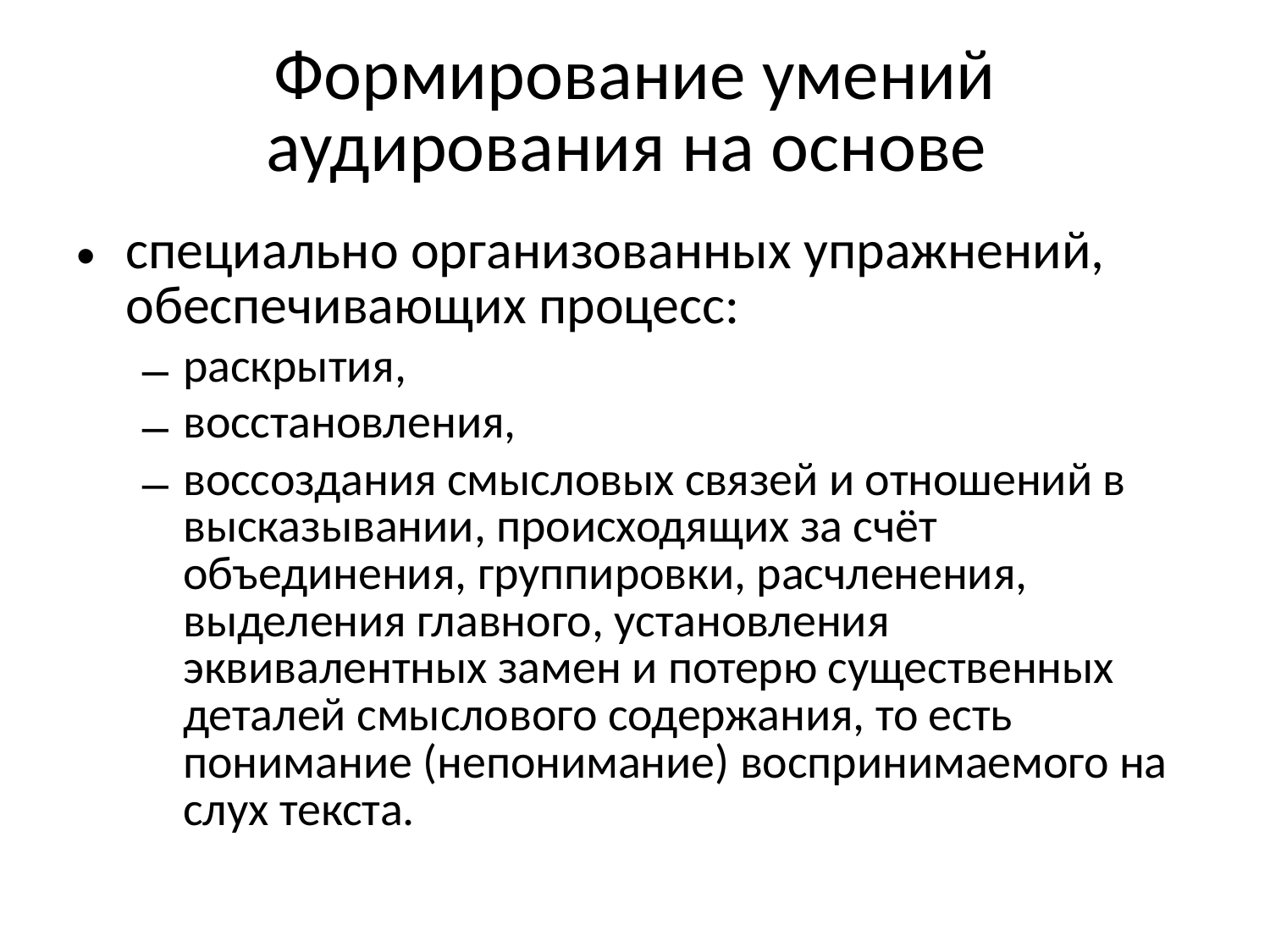

# Формирование умений аудирования на основе
специально организованных упражнений, обеспечивающих процесс:
раскрытия,
восстановления,
воссоздания смысловых связей и отношений в высказывании, происходящих за счёт объединения, группировки, расчленения, выделения главного, установления эквивалентных замен и потерю существенных деталей смыслового содержания, то есть понимание (непонимание) воспринимаемого на слух текста.